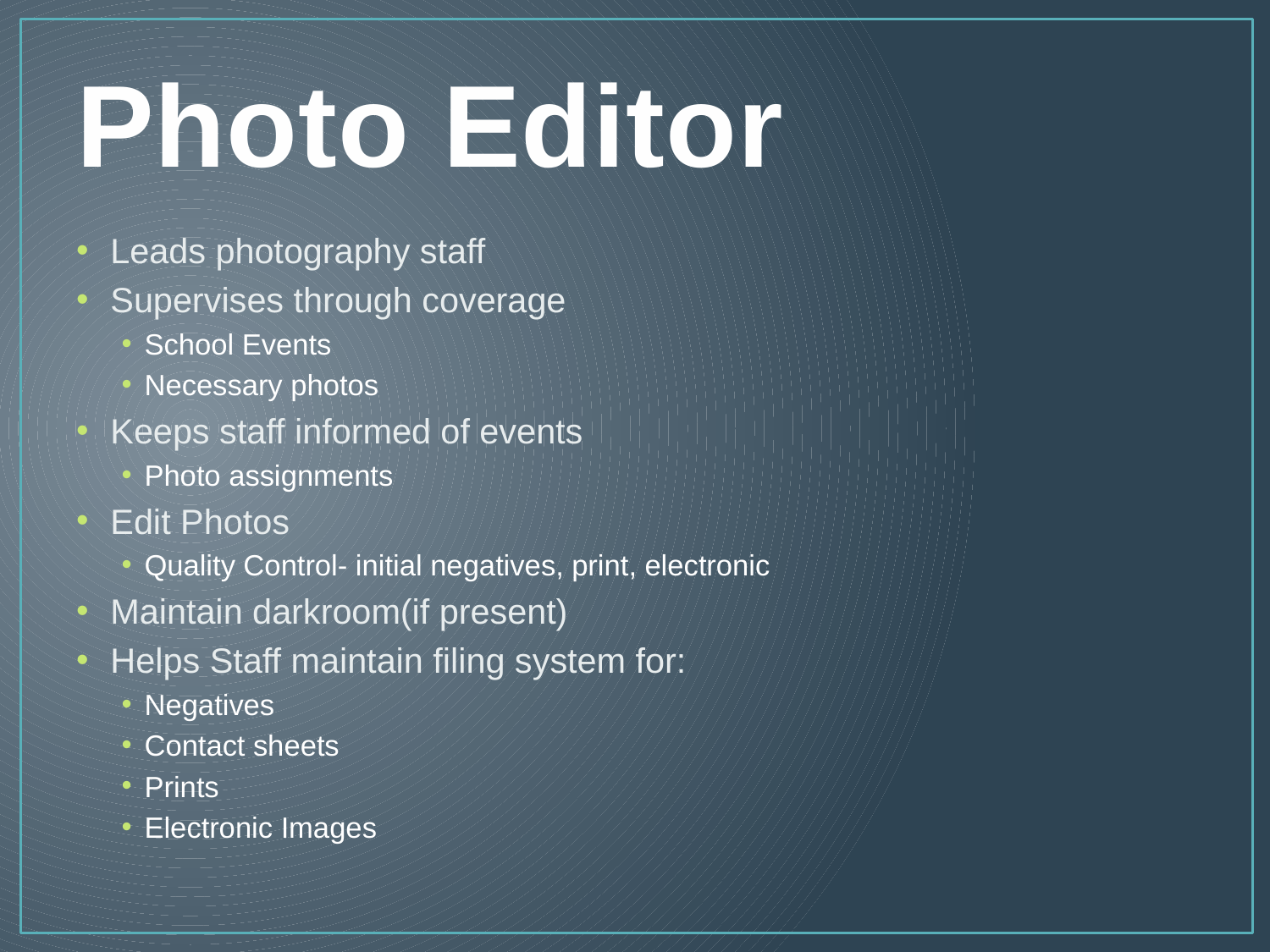

# Photo Editor
Leads photography staff
Supervises through coverage
School Events
Necessary photos
Keeps staff informed of events
Photo assignments
Edit Photos
Quality Control- initial negatives, print, electronic
Maintain darkroom(if present)
Helps Staff maintain filing system for:
Negatives
Contact sheets
Prints
Electronic Images